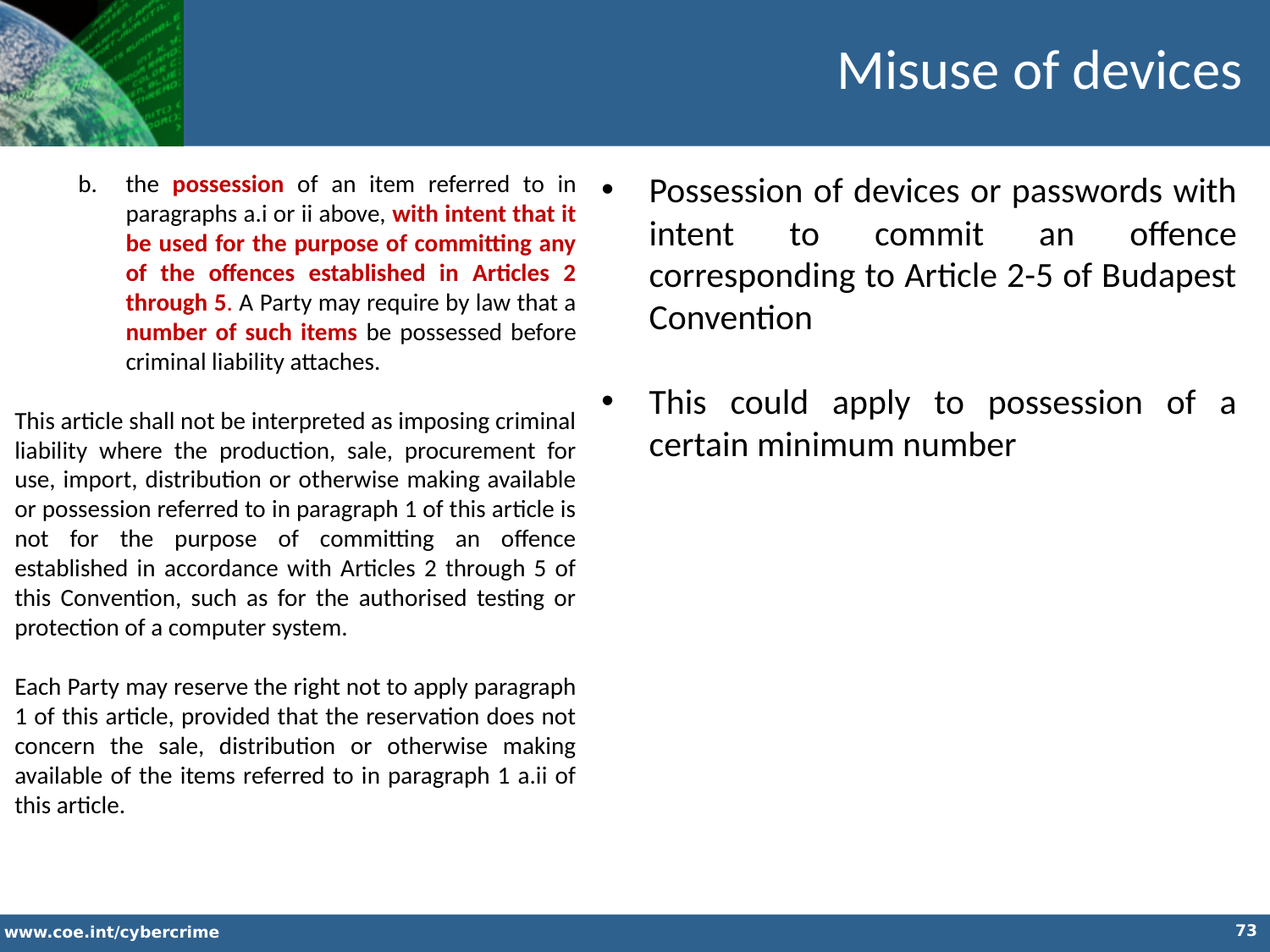

Misuse of devices
the possession of an item referred to in paragraphs a.i or ii above, with intent that it be used for the purpose of committing any of the offences established in Articles 2 through 5. A Party may require by law that a number of such items be possessed before criminal liability attaches.

This article shall not be interpreted as imposing criminal liability where the production, sale, procurement for use, import, distribution or otherwise making available or possession referred to in paragraph 1 of this article is not for the purpose of committing an offence established in accordance with Articles 2 through 5 of this Convention, such as for the authorised testing or protection of a computer system.

Each Party may reserve the right not to apply paragraph 1 of this article, provided that the reservation does not concern the sale, distribution or otherwise making available of the items referred to in paragraph 1 a.ii of this article.
Possession of devices or passwords with intent to commit an offence corresponding to Article 2-5 of Budapest Convention

This could apply to possession of a certain minimum number